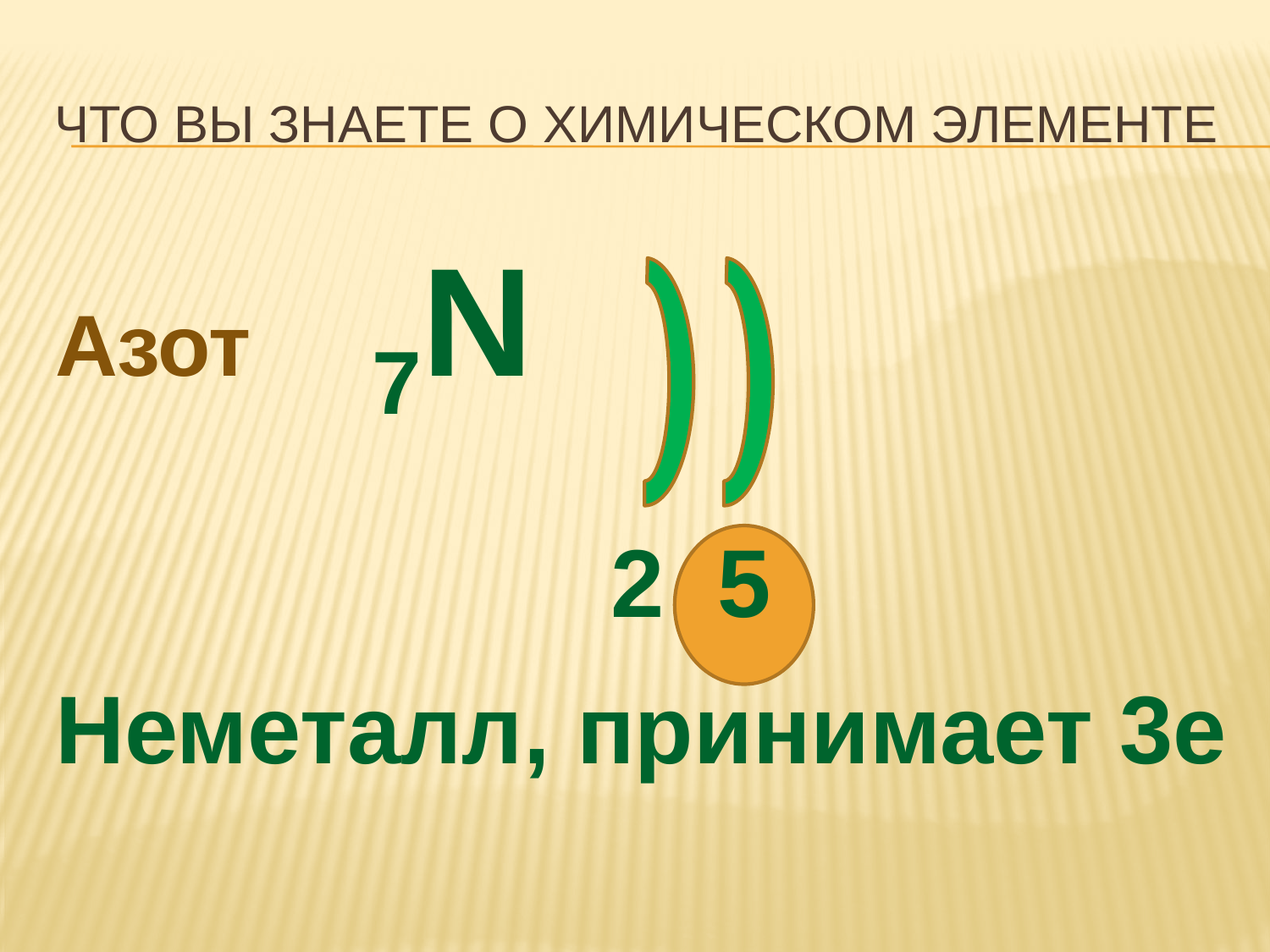

# Что вы знаете о химическом элементе
Азот     7N
             2  5
Неметалл, принимает 3е